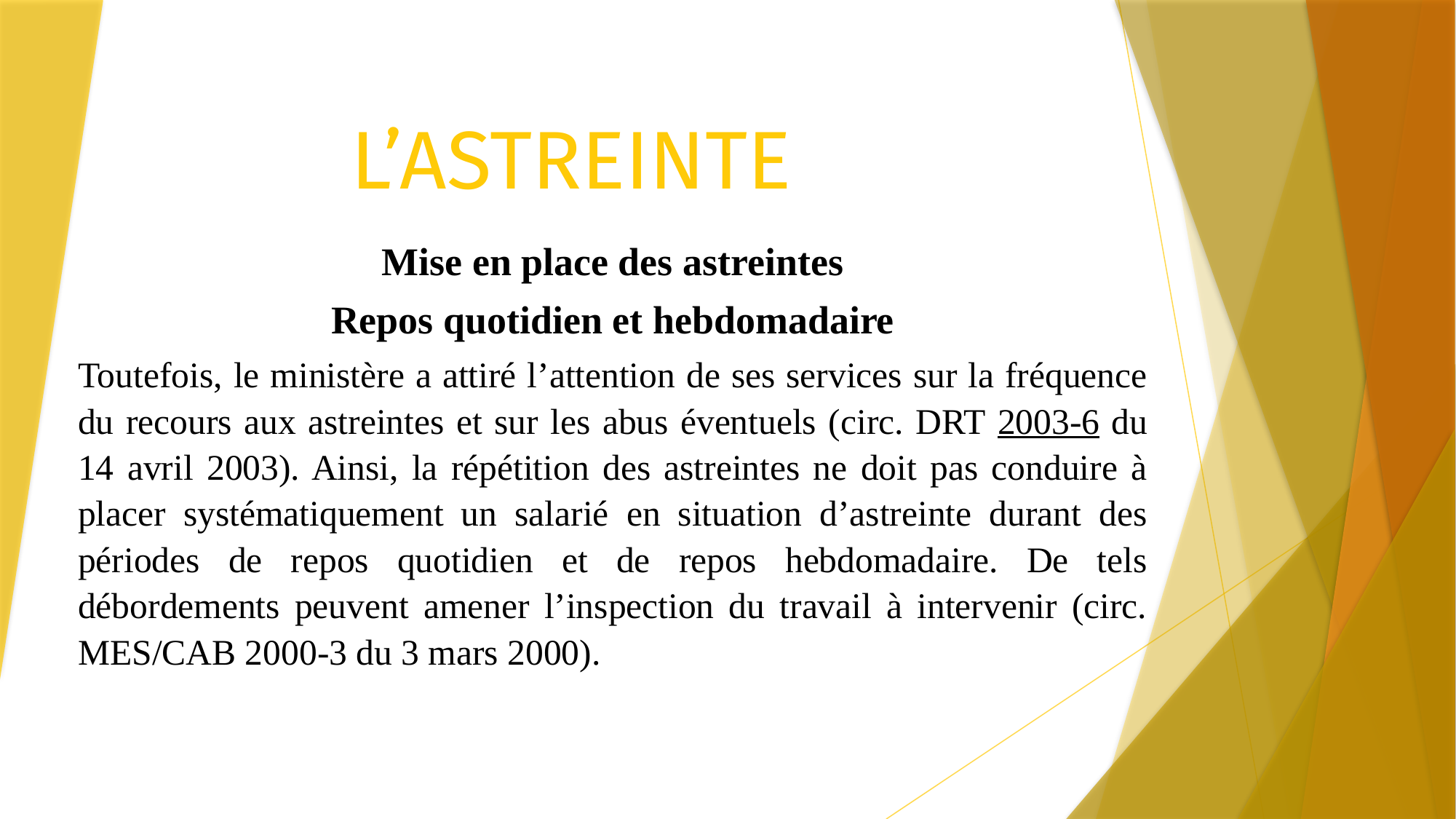

# L’ASTREINTE

Mise en place des astreintes
Repos quotidien et hebdomadaire
Toutefois, le ministère a attiré l’attention de ses services sur la fréquence du recours aux astreintes et sur les abus éventuels (circ. DRT 2003-6 du 14 avril 2003). Ainsi, la répétition des astreintes ne doit pas conduire à placer systématiquement un salarié en situation d’astreinte durant des périodes de repos quotidien et de repos hebdomadaire. De tels débordements peuvent amener l’inspection du travail à intervenir (circ. MES/CAB 2000-3 du 3 mars 2000).